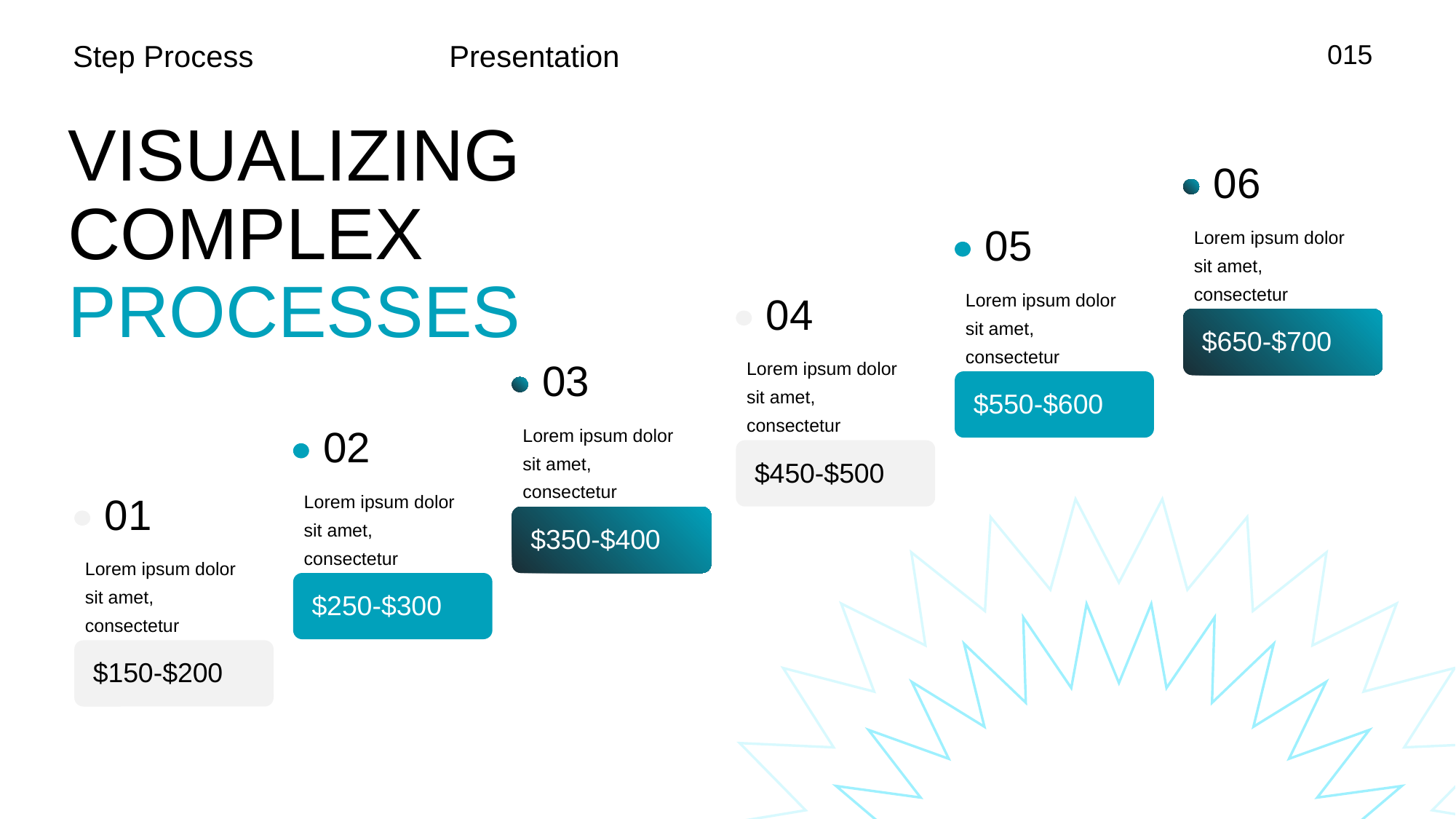

VISUALIZING COMPLEX PROCESSES
06

05
Lorem ipsum dolor sit amet, consectetur

Lorem ipsum dolor sit amet, consectetur
04

$650-$700
Lorem ipsum dolor sit amet, consectetur
03

$550-$600
Lorem ipsum dolor sit amet, consectetur
02

$450-$500
Lorem ipsum dolor sit amet, consectetur
01

$350-$400
Lorem ipsum dolor sit amet, consectetur

$250-$300

$150-$200